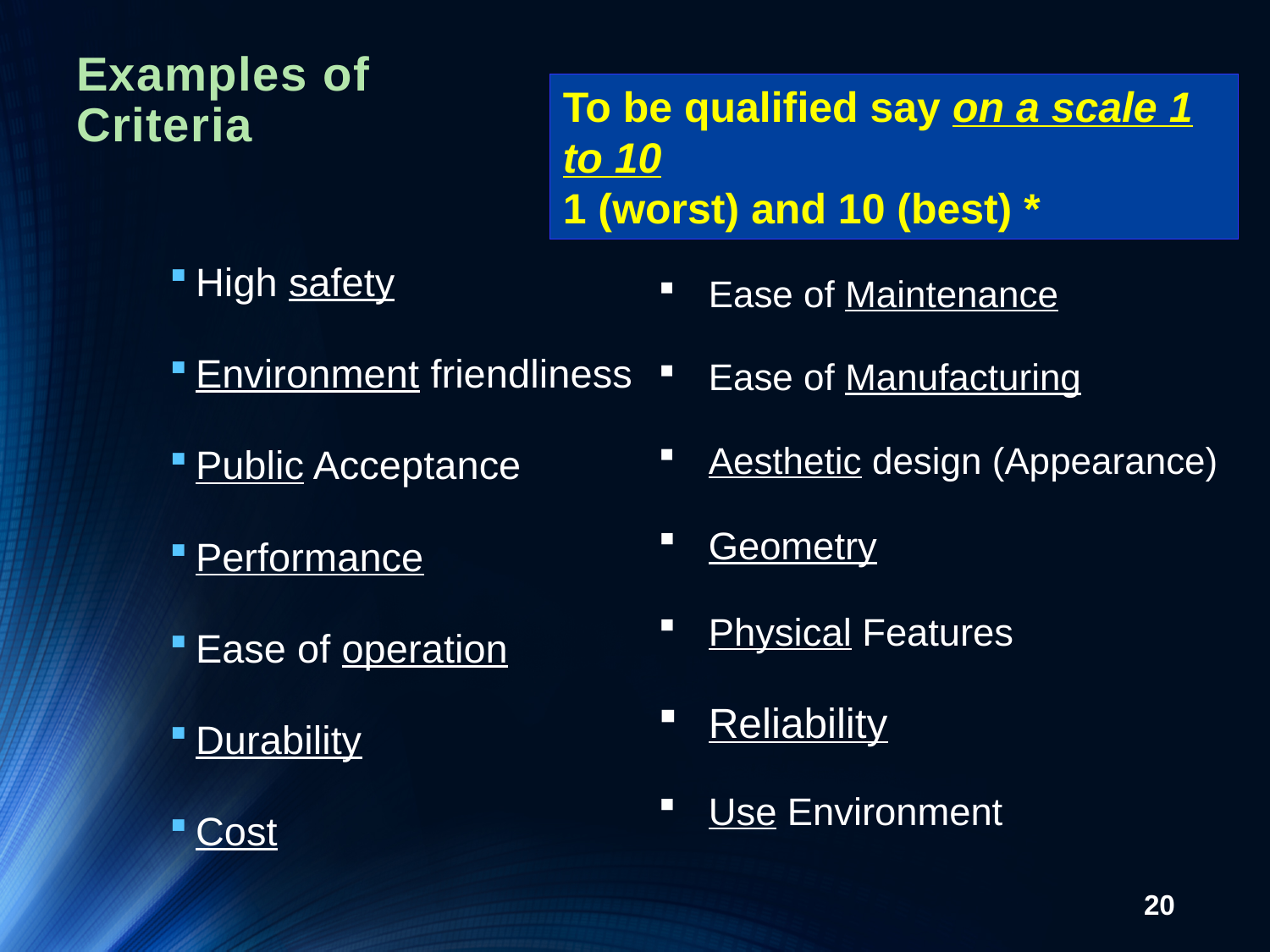

# Examples of Criteria
To be qualified say on a scale 1 to 10
1 (worst) and 10 (best) *
High safety
Environment friendliness
Public Acceptance
Performance
Ease of operation
Durability
Cost
Ease of Maintenance
Ease of Manufacturing
Aesthetic design (Appearance)
Geometry
Physical Features
Reliability
Use Environment

20